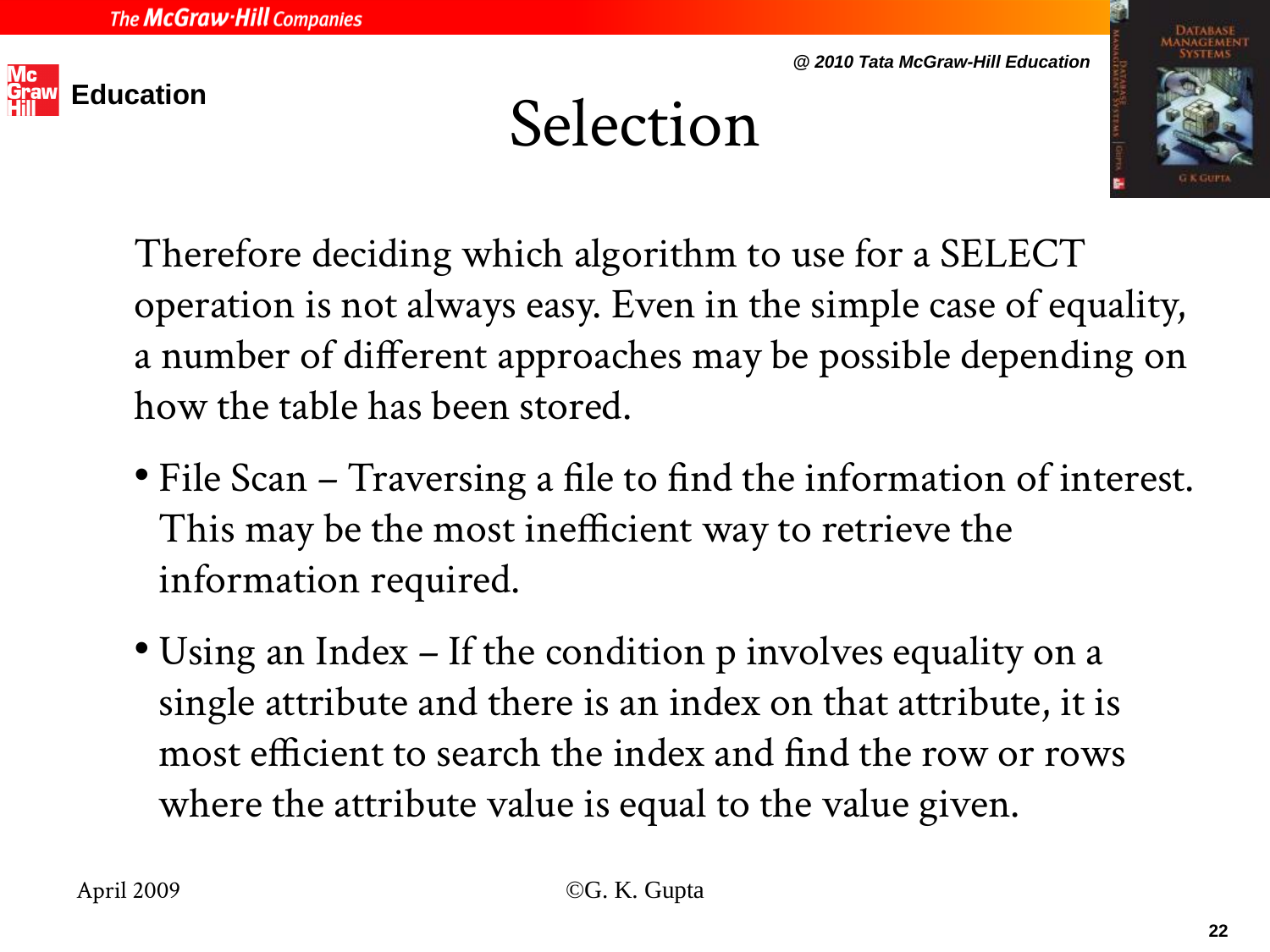

# Selection
Therefore deciding which algorithm to use for a SELECT operation is not always easy. Even in the simple case of equality, a number of different approaches may be possible depending on how the table has been stored.
File Scan – Traversing a file to find the information of interest. This may be the most inefficient way to retrieve the information required.
Using an Index – If the condition p involves equality on a single attribute and there is an index on that attribute, it is most efficient to search the index and find the row or rows where the attribute value is equal to the value given.

April 2009
©G. K. Gupta